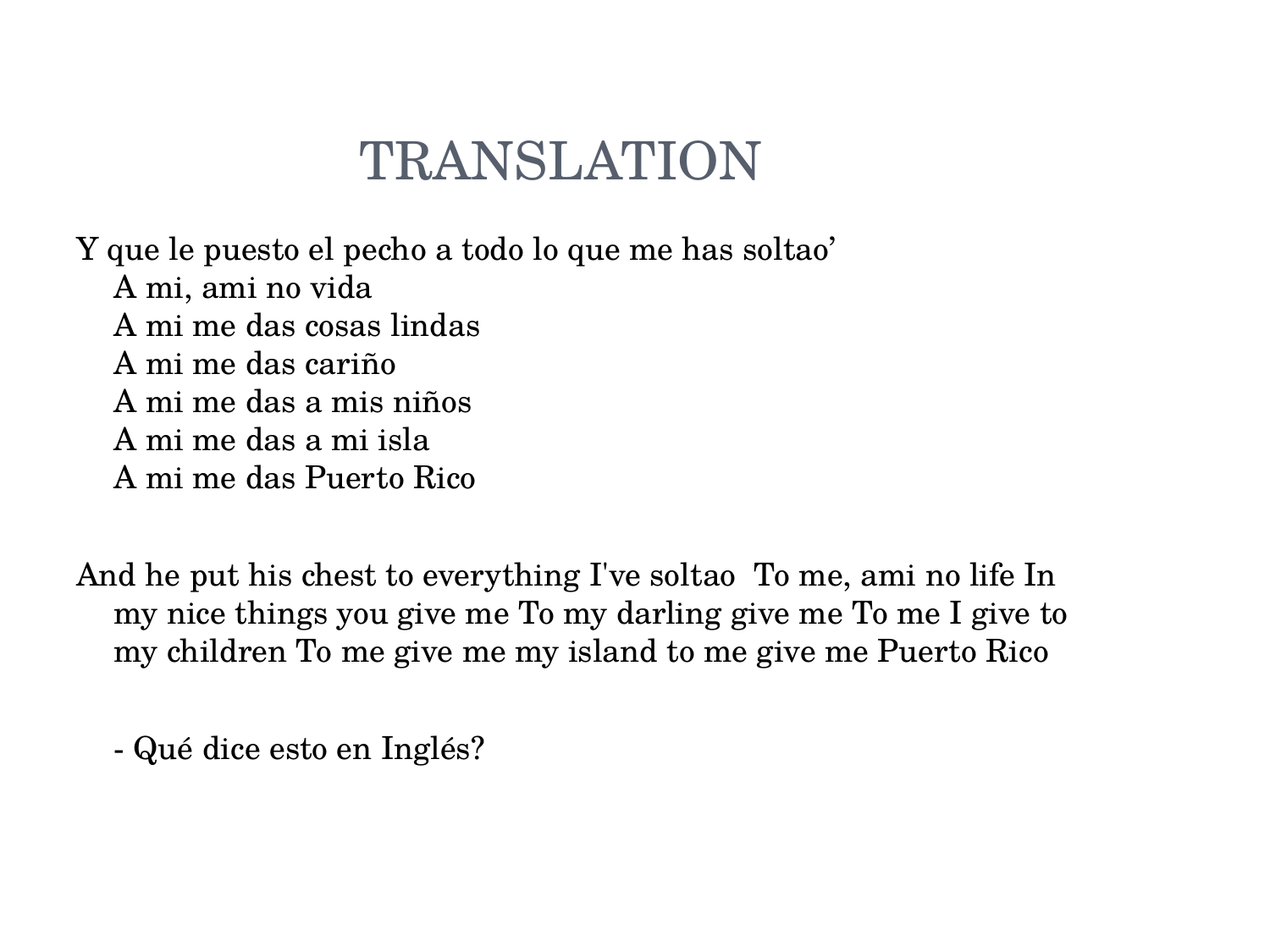

# Translation
Y que le puesto el pecho a todo lo que me has soltao’
A mi, ami no vida
A mi me das cosas lindas
A mi me das cariño
A mi me das a mis niños
A mi me das a mi isla
A mi me das Puerto Rico

And he put his chest to everything I've soltao  To me, ami no life In my nice things you give me To my darling give me To me I give to my children To me give me my island to me give me Puerto Rico

	- Qué dice esto en Inglés?